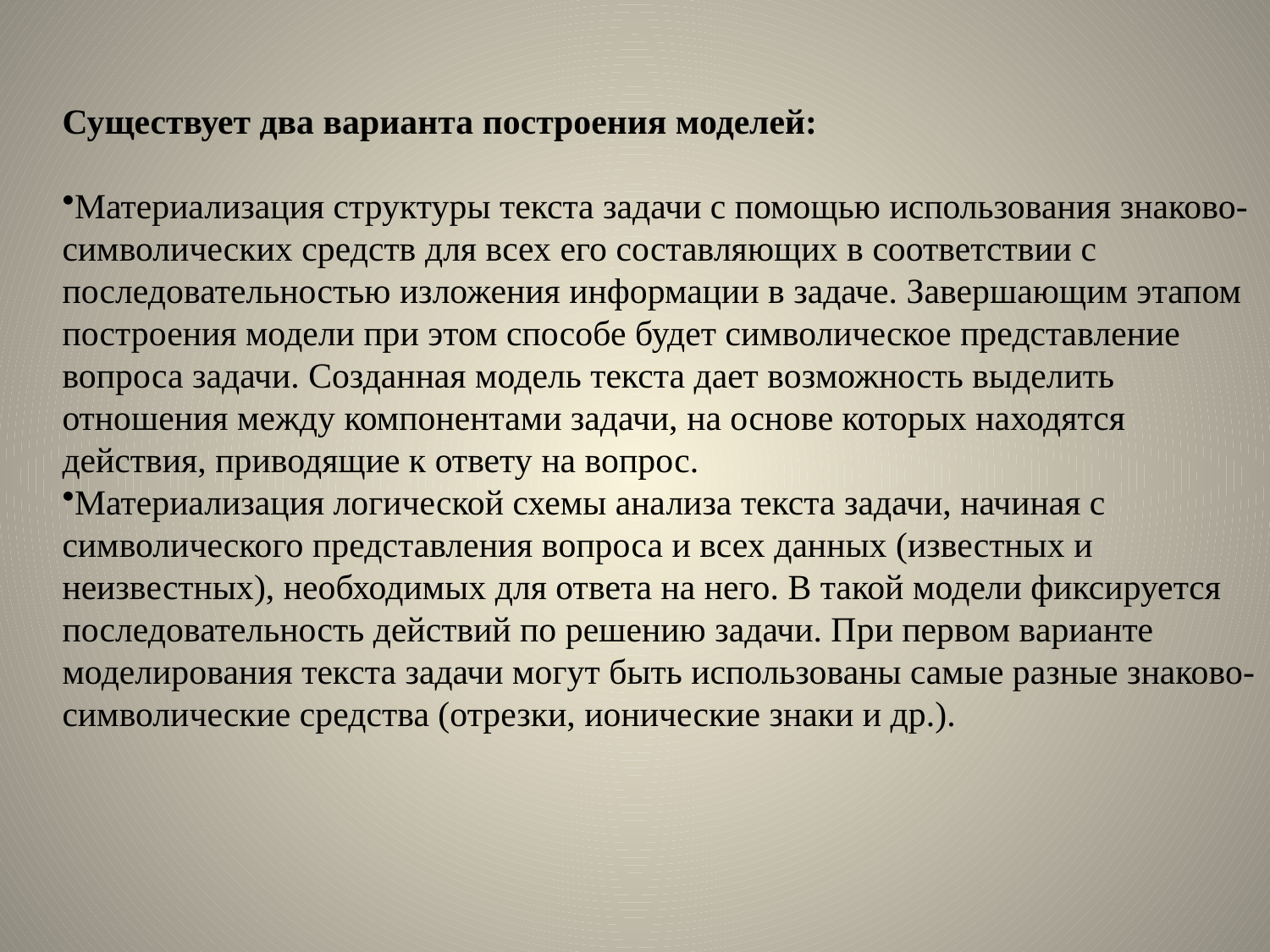

Существует два варианта построения моделей:

Материализация структуры текста задачи с помощью использования знаково-символических средств для всех его составляющих в соответствии с последовательностью изложения информации в задаче. Завершающим этапом построения модели при этом способе будет символическое представление вопроса задачи. Созданная модель текста дает возможность выделить отношения между компонентами задачи, на основе которых находятся действия, приводящие к ответу на вопрос.
Материализация логической схемы анализа текста задачи, начиная с символического представления вопроса и всех данных (известных и неизвестных), необходимых для ответа на него. В такой модели фиксируется последовательность действий по решению задачи. При первом варианте моделирования текста задачи могут быть использованы самые разные знаково-символические средства (отрезки, ионические знаки и др.).